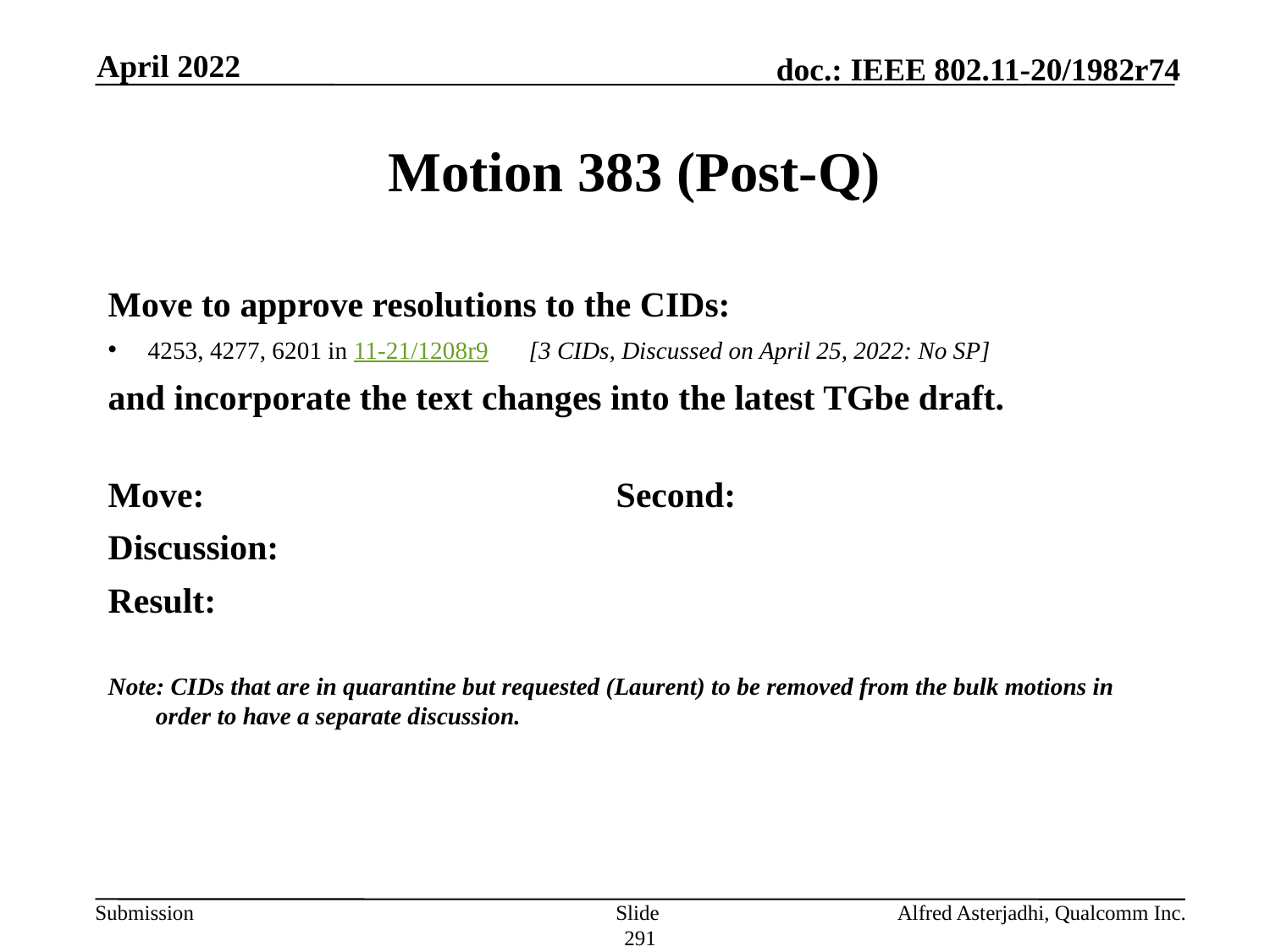

April 2022
# Motion 383 (Post-Q)
Move to approve resolutions to the CIDs:
4253, 4277, 6201 in 11-21/1208r9 	[3 CIDs, Discussed on April 25, 2022: No SP]
and incorporate the text changes into the latest TGbe draft.

Move: 				Second:
Discussion:
Result:

Note: CIDs that are in quarantine but requested (Laurent) to be removed from the bulk motions in order to have a separate discussion.
Slide 291
Alfred Asterjadhi, Qualcomm Inc.